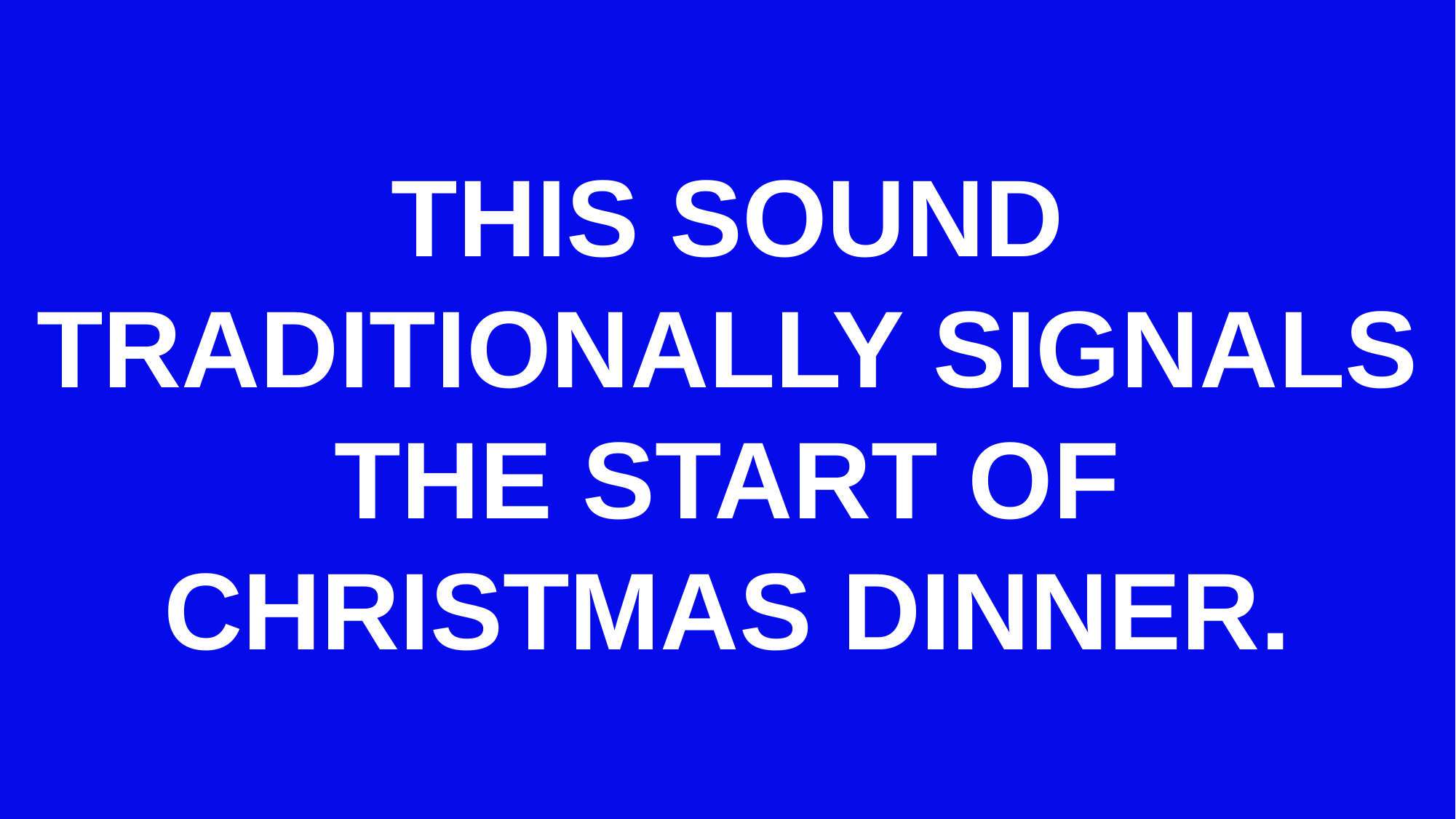

THIS SOUND TRADITIONALLY SIGNALS THE START OF CHRISTMAS DINNER.